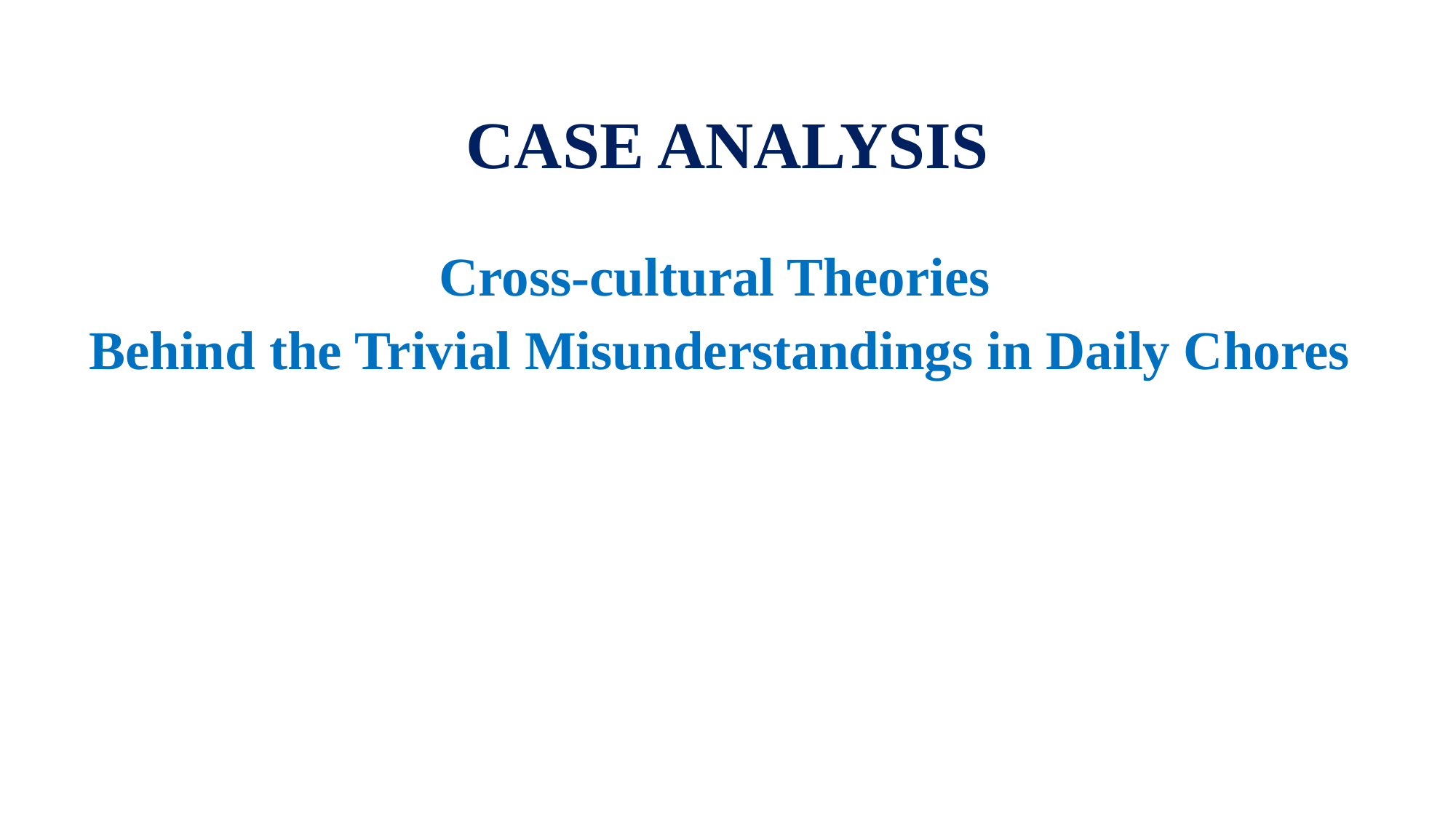

# CASE ANALYSIS
Cross-cultural Theories
Behind the Trivial Misunderstandings in Daily Chores